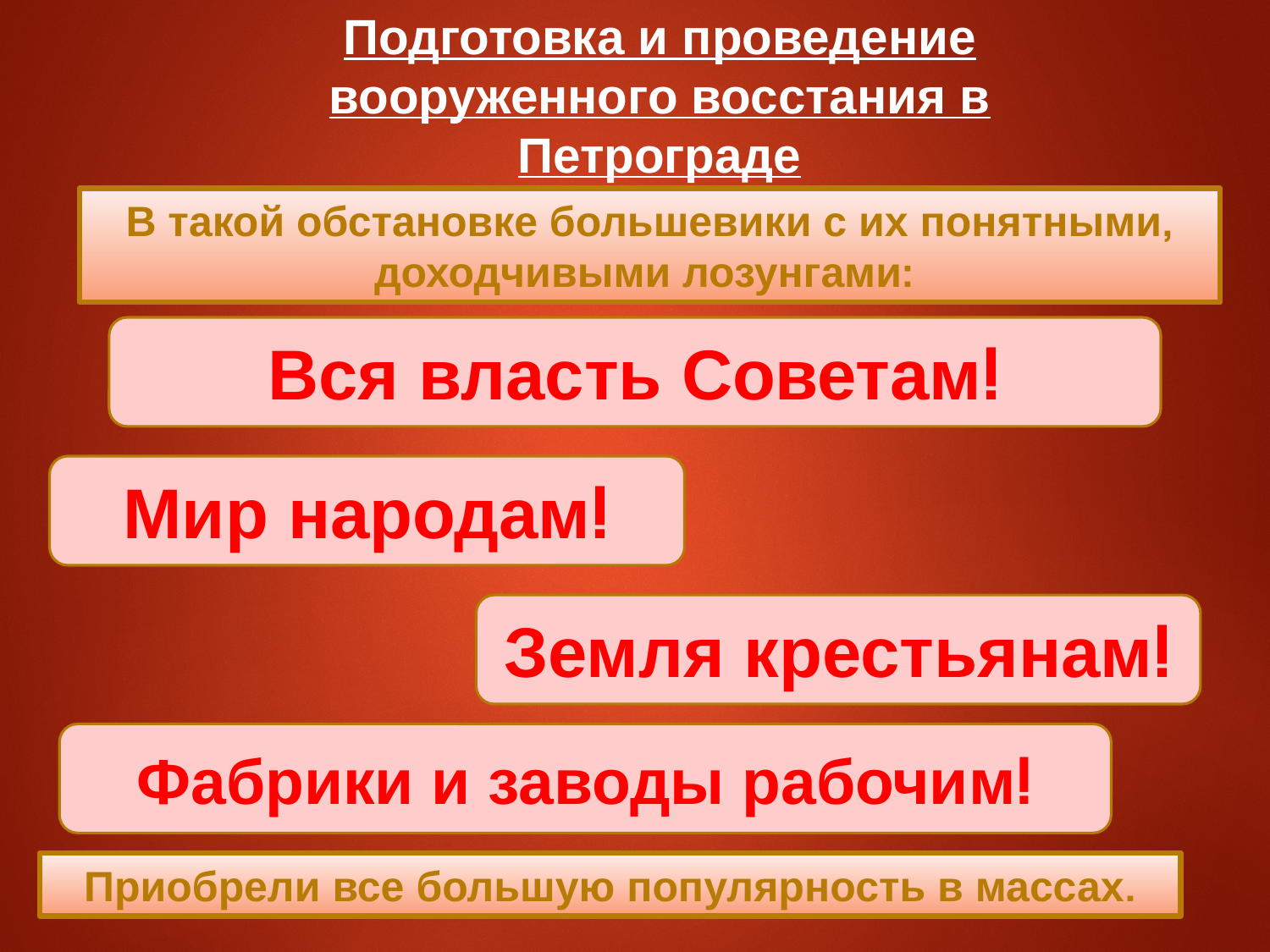

Подготовка и проведение вооруженного восстания в Петрограде
В такой обстановке большевики с их понятными, доходчивыми лозунгами:
Вся власть Советам!
Мир народам!
Земля крестьянам!
Фабрики и заводы рабочим!
Приобрели все большую популярность в массах.